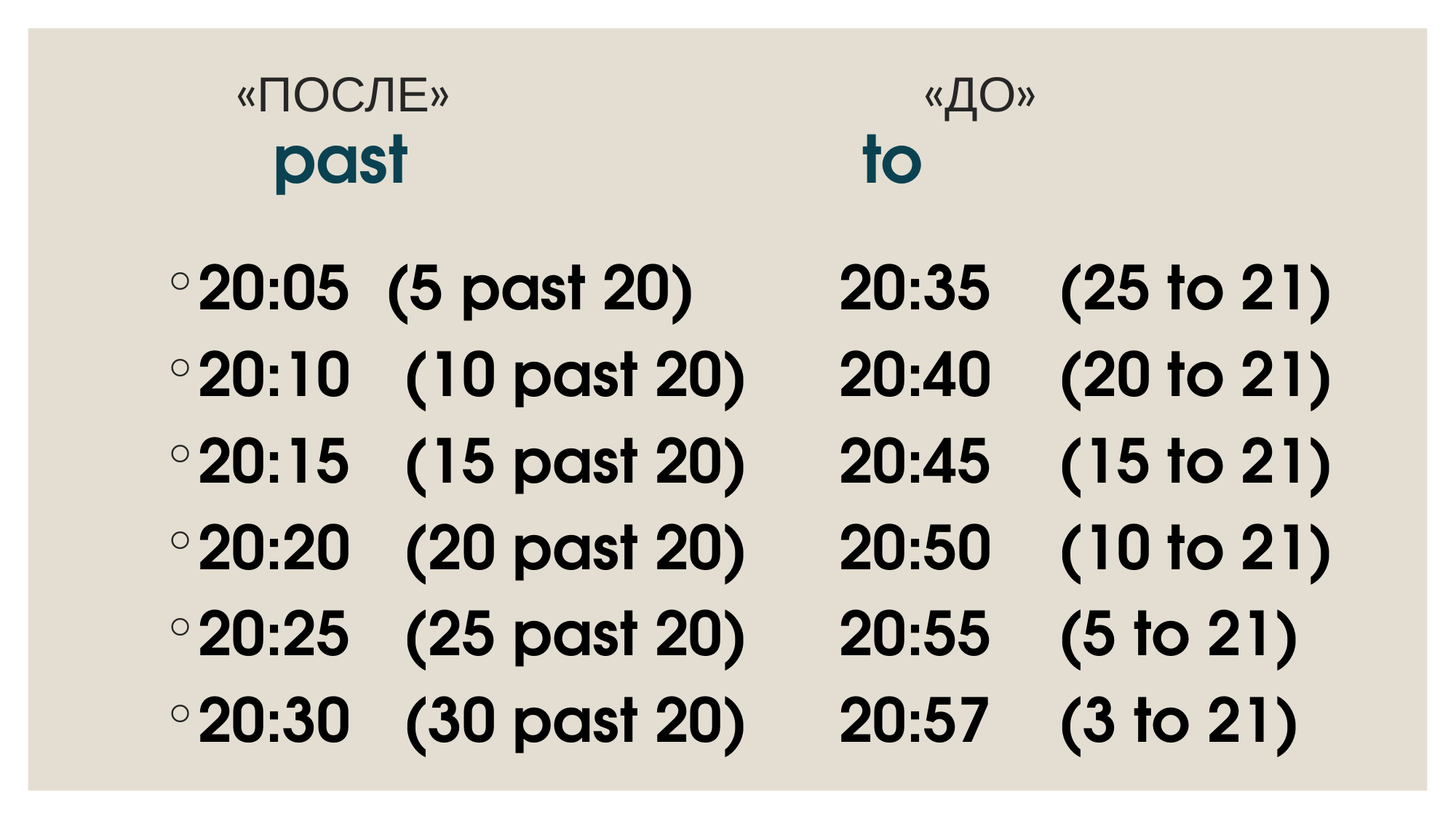

# «ПОСЛЕ»					«ДО» past				 	  to
20:05  (5 past 20)		20:35	(25 to 21)
20:10	(10 past 20)	20:40	(20 to 21)
20:15	(15 past 20)	20:45	(15 to 21)
20:20	(20 past 20)	20:50	(10 to 21)
20:25	(25 past 20)	20:55	(5 to 21)
20:30	(30 past 20)	20:57	(3 to 21)